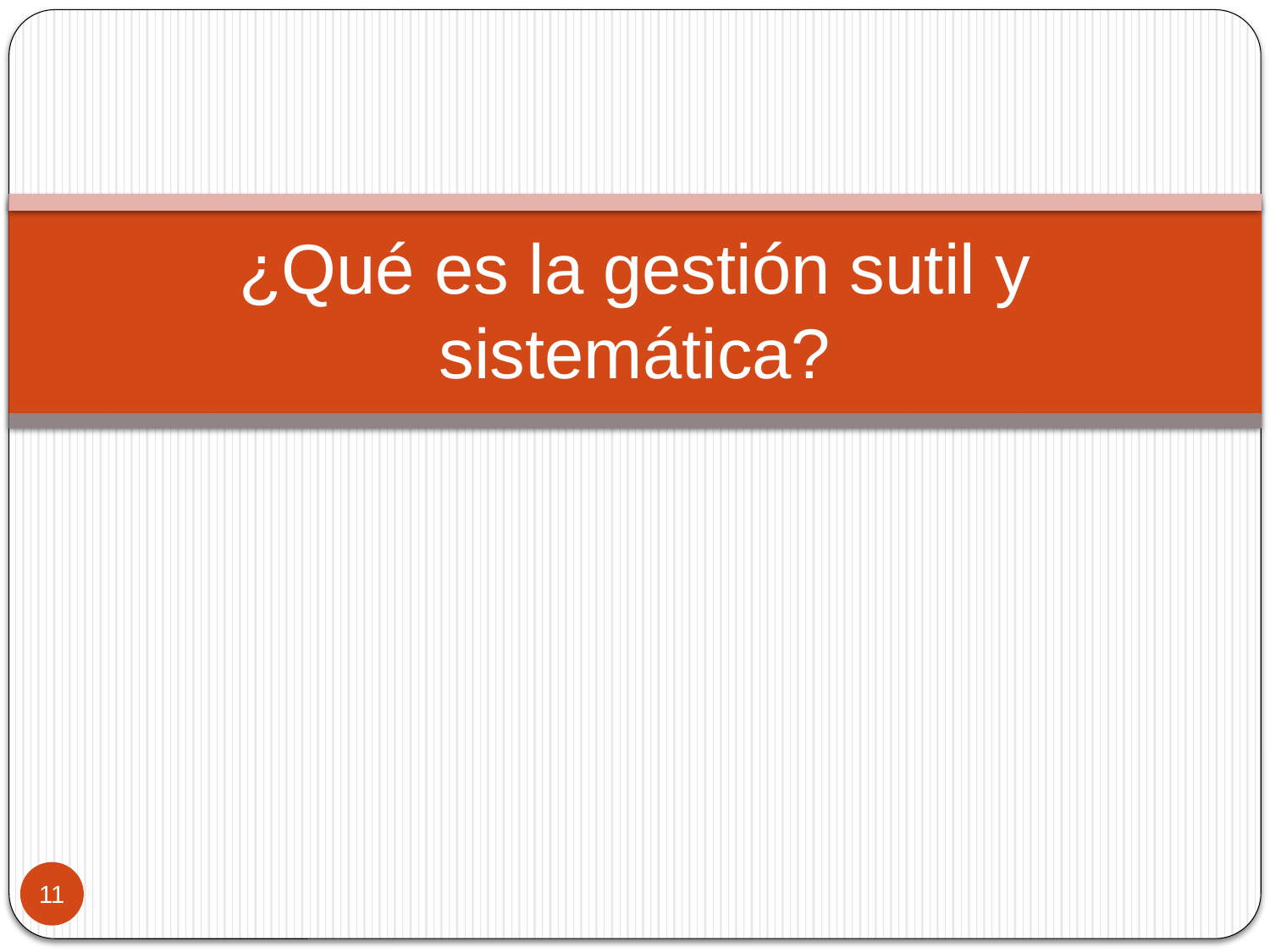

# ¿Qué es la gestión sutil y sistemática?

11